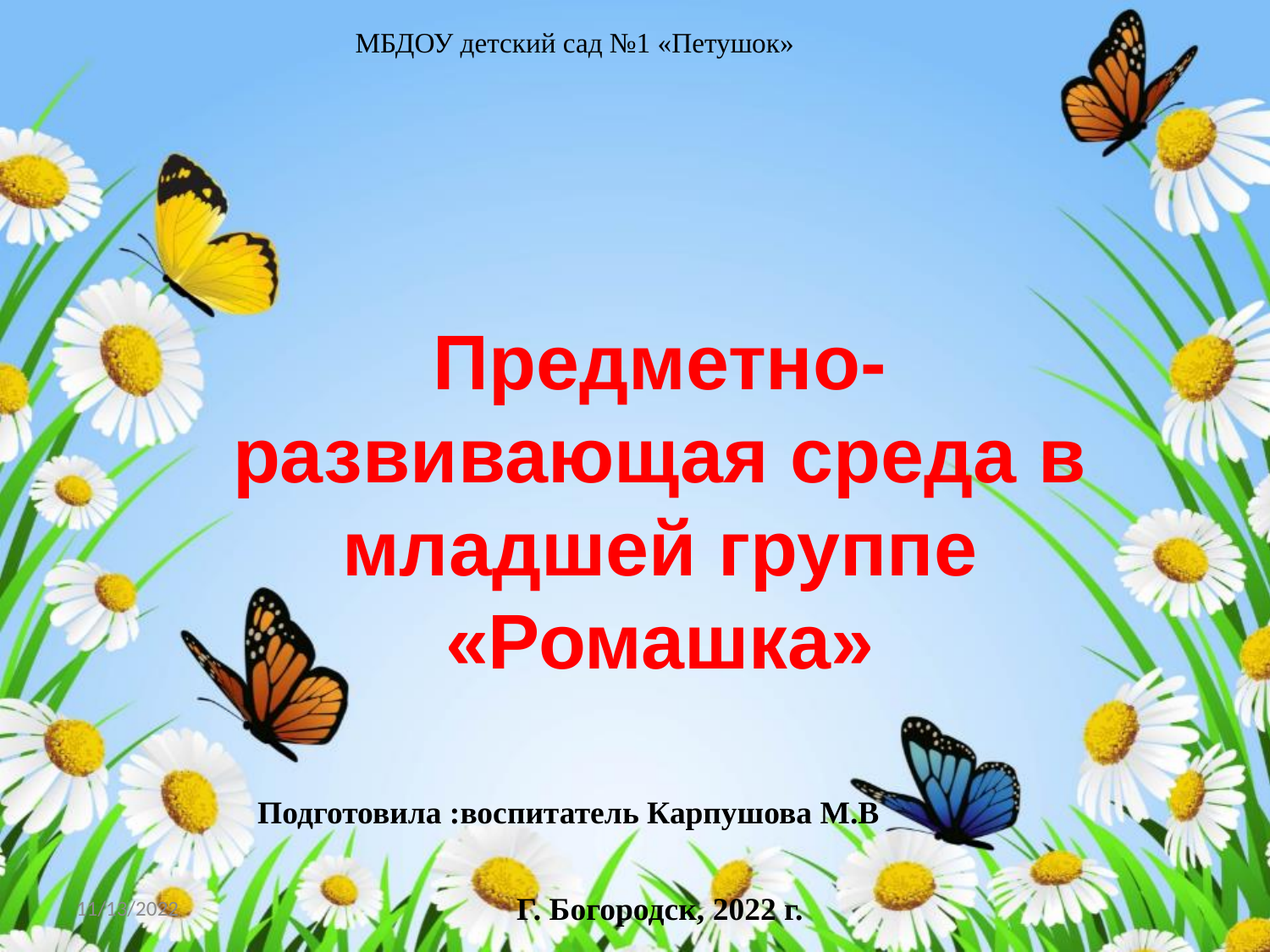

МБДОУ детский сад №1 «Петушок»
Предметно-развивающая среда в младшей группе
«Ромашка»
Подготовила :воспитатель Карпушова М.В
11/13/2022
Г. Богородск, 2022 г.